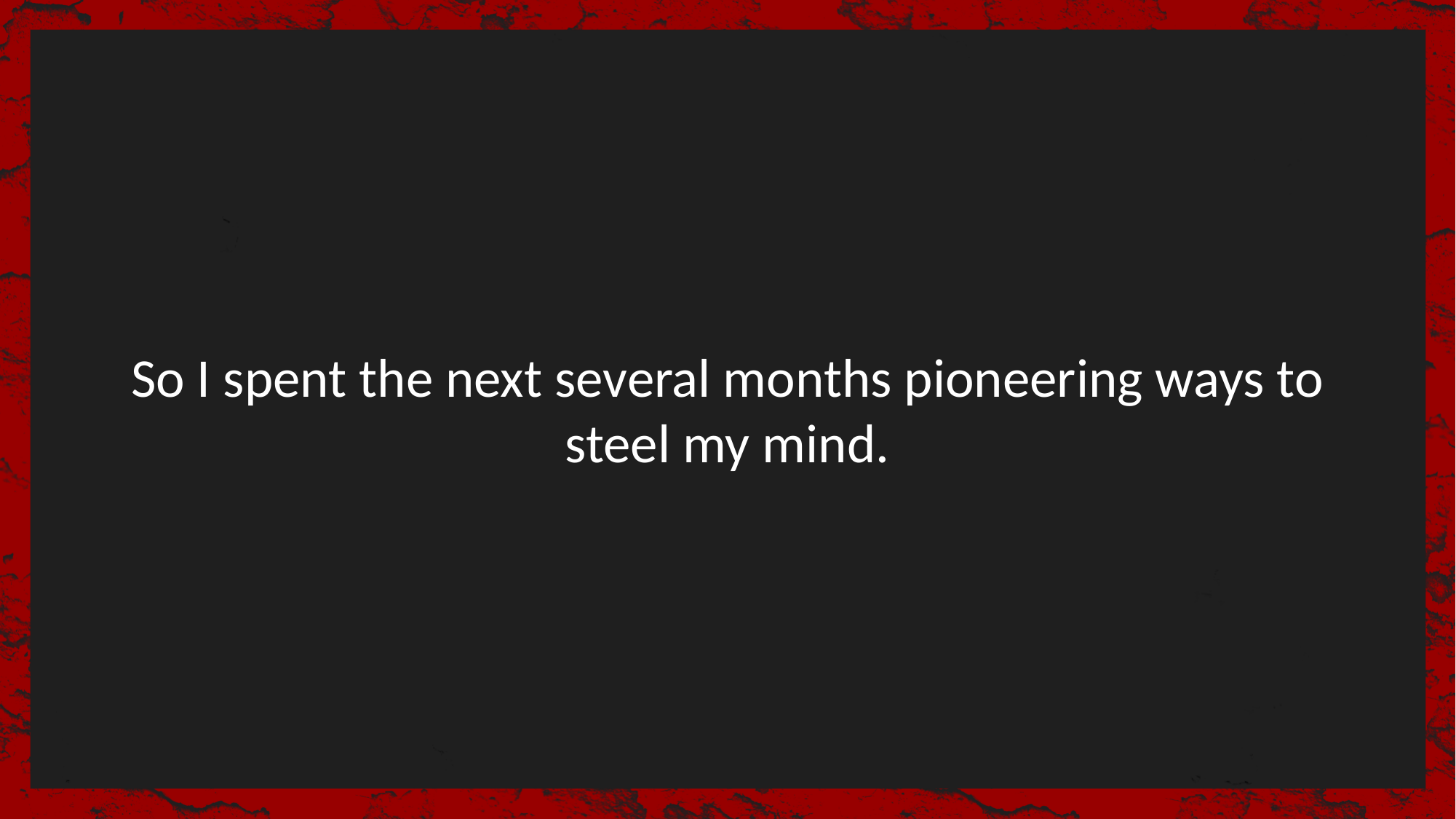

So I spent the next several months pioneering ways to steel my mind.